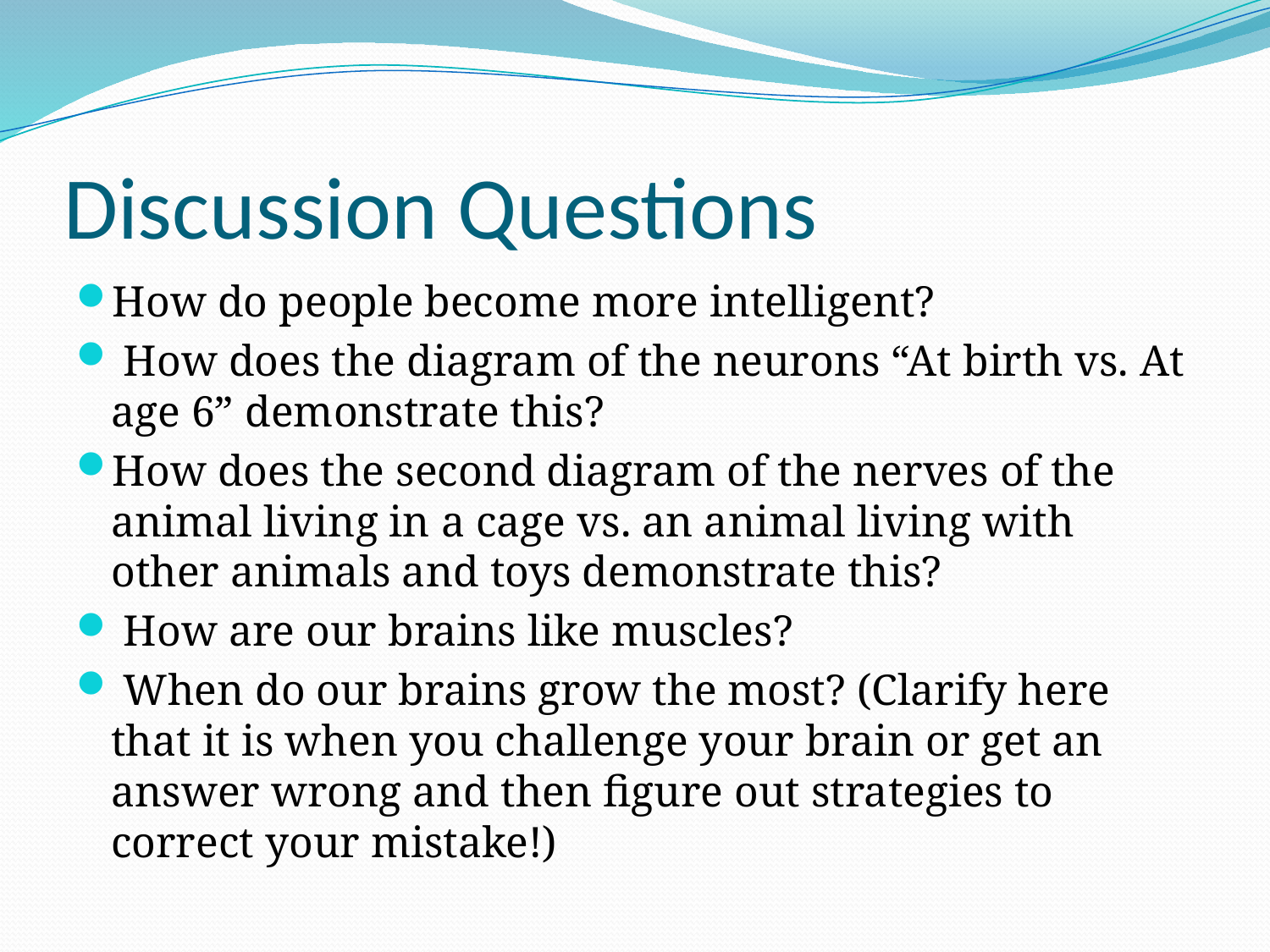

# Discussion Questions
How do people become more intelligent?
 How does the diagram of the neurons “At birth vs. At age 6” demonstrate this?
How does the second diagram of the nerves of the animal living in a cage vs. an animal living with other animals and toys demonstrate this?
 How are our brains like muscles?
 When do our brains grow the most? (Clarify here that it is when you challenge your brain or get an answer wrong and then figure out strategies to correct your mistake!)